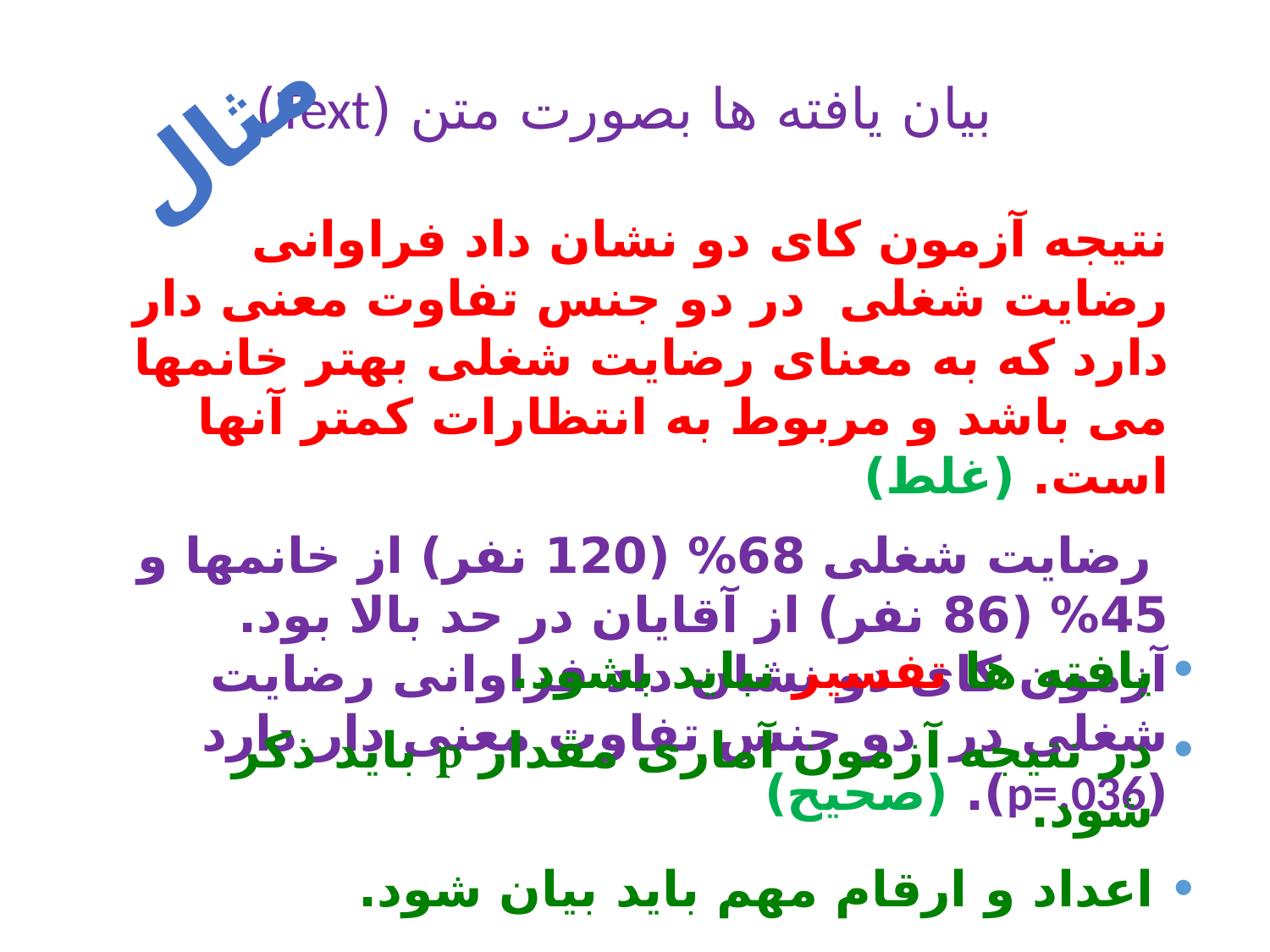

# بیان یافته ها بصورت متن (Text)
مثال
نتیجه آزمون کای دو نشان داد فراوانی رضایت شغلی  در دو جنس تفاوت معنی دار دارد که به معنای رضایت شغلی بهتر خانمها می باشد و مربوط به انتظارات کمتر آنها است. (غلط)
 رضایت شغلی 68% (120 نفر) از خانمها و 45% (86 نفر) از آقایان در حد بالا بود. آزمون کای دو نشان داد فراوانی رضایت شغلی در  دو جنس تفاوت معنی دار دارد (p=.036). (صحیح)
یافته ها تفسیر نباید بشود.
در نتیجه آزمون آماری مقدار p باید ذکر شود.
اعداد و ارقام مهم باید بیان شود.
22 May 2021
16